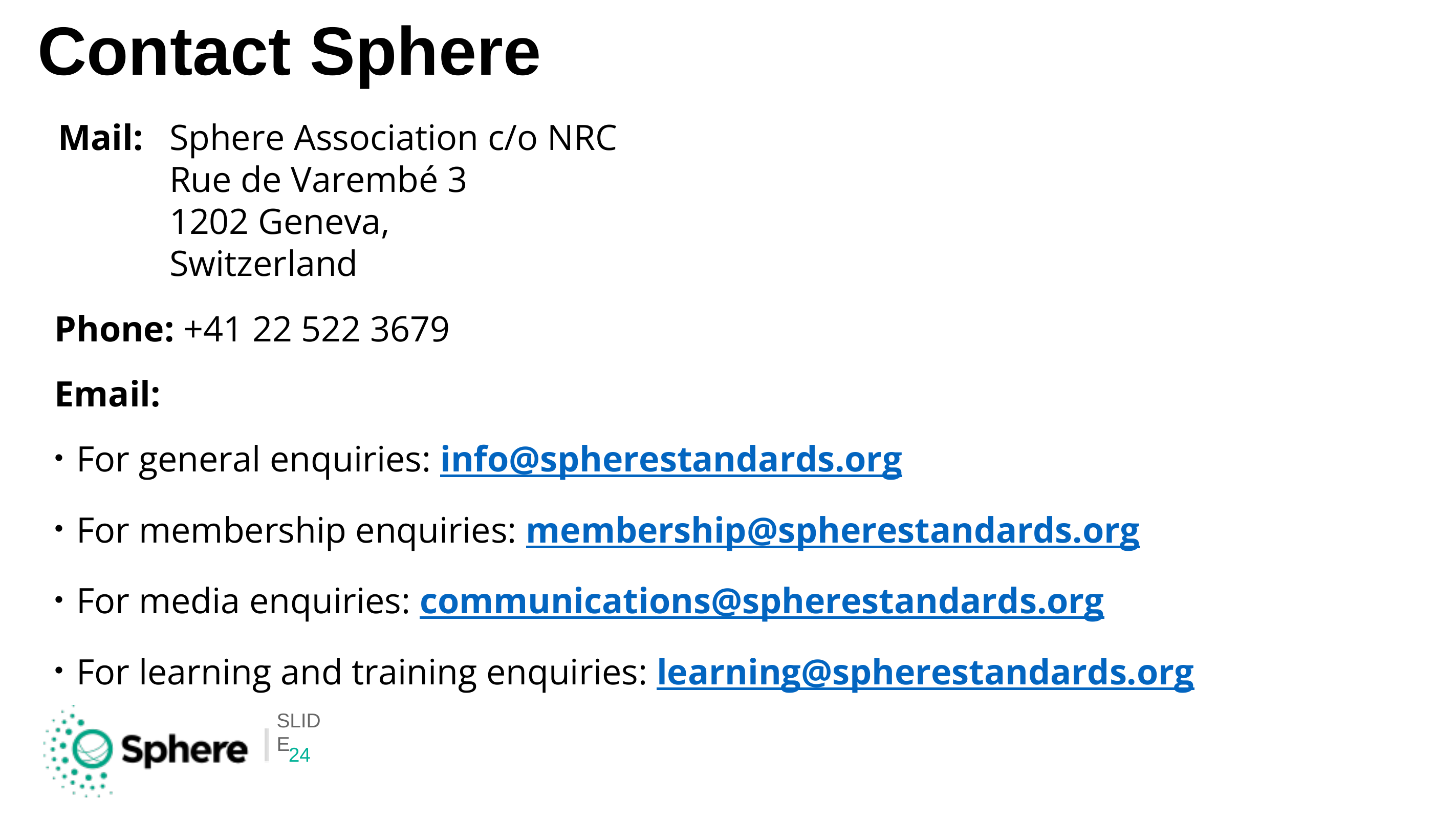

# Contact Sphere
Mail: 	Sphere Association c/o NRC
Rue de Varembé 3
1202 Geneva,
Switzerland
Phone: +41 22 522 3679
Email:
For general enquiries: info@spherestandards.org
For membership enquiries: membership@spherestandards.org
For media enquiries: communications@spherestandards.org
For learning and training enquiries: learning@spherestandards.org

24